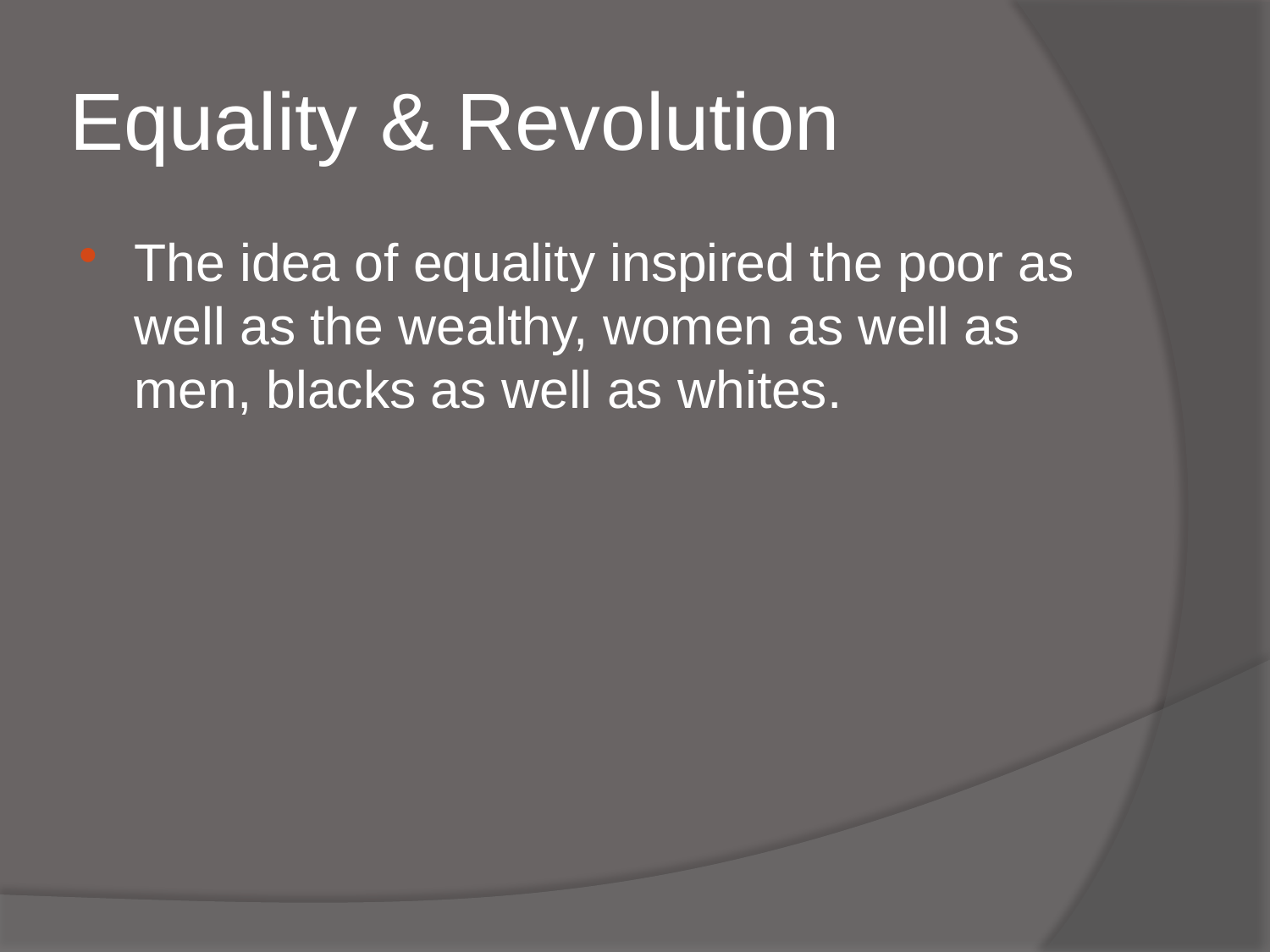

# Equality & Revolution
The idea of equality inspired the poor as well as the wealthy, women as well as men, blacks as well as whites.